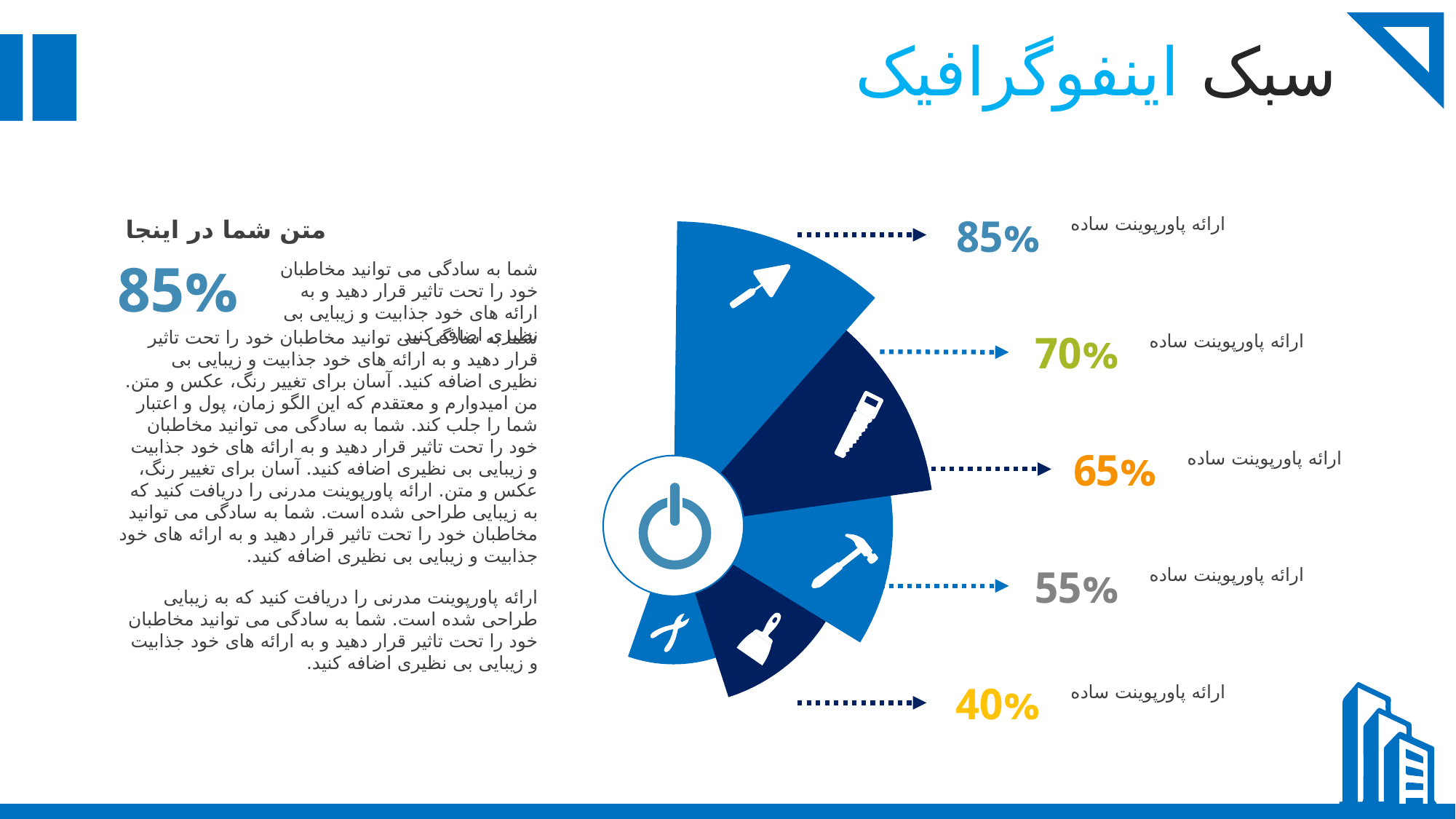

سبک اینفوگرافیک
85%
ارائه پاورپوینت ساده
متن شما در اینجا

85%

شما به سادگی می توانید مخاطبان خود را تحت تاثیر قرار دهید و به ارائه های خود جذابیت و زیبایی بی نظیری اضافه کنید.

70%
ارائه پاورپوینت ساده

شما به سادگی می توانید مخاطبان خود را تحت تاثیر قرار دهید و به ارائه های خود جذابیت و زیبایی بی نظیری اضافه کنید. آسان برای تغییر رنگ، عکس و متن. من امیدوارم و معتقدم که این الگو زمان، پول و اعتبار شما را جلب کند. شما به سادگی می توانید مخاطبان خود را تحت تاثیر قرار دهید و به ارائه های خود جذابیت و زیبایی بی نظیری اضافه کنید. آسان برای تغییر رنگ، عکس و متن. ارائه پاورپوینت مدرنی را دریافت کنید که به زیبایی طراحی شده است. شما به سادگی می توانید مخاطبان خود را تحت تاثیر قرار دهید و به ارائه های خود جذابیت و زیبایی بی نظیری اضافه کنید.

65%
ارائه پاورپوینت ساده

55%
ارائه پاورپوینت ساده
ارائه پاورپوینت مدرنی را دریافت کنید که به زیبایی طراحی شده است. شما به سادگی می توانید مخاطبان خود را تحت تاثیر قرار دهید و به ارائه های خود جذابیت و زیبایی بی نظیری اضافه کنید.

40%
ارائه پاورپوینت ساده